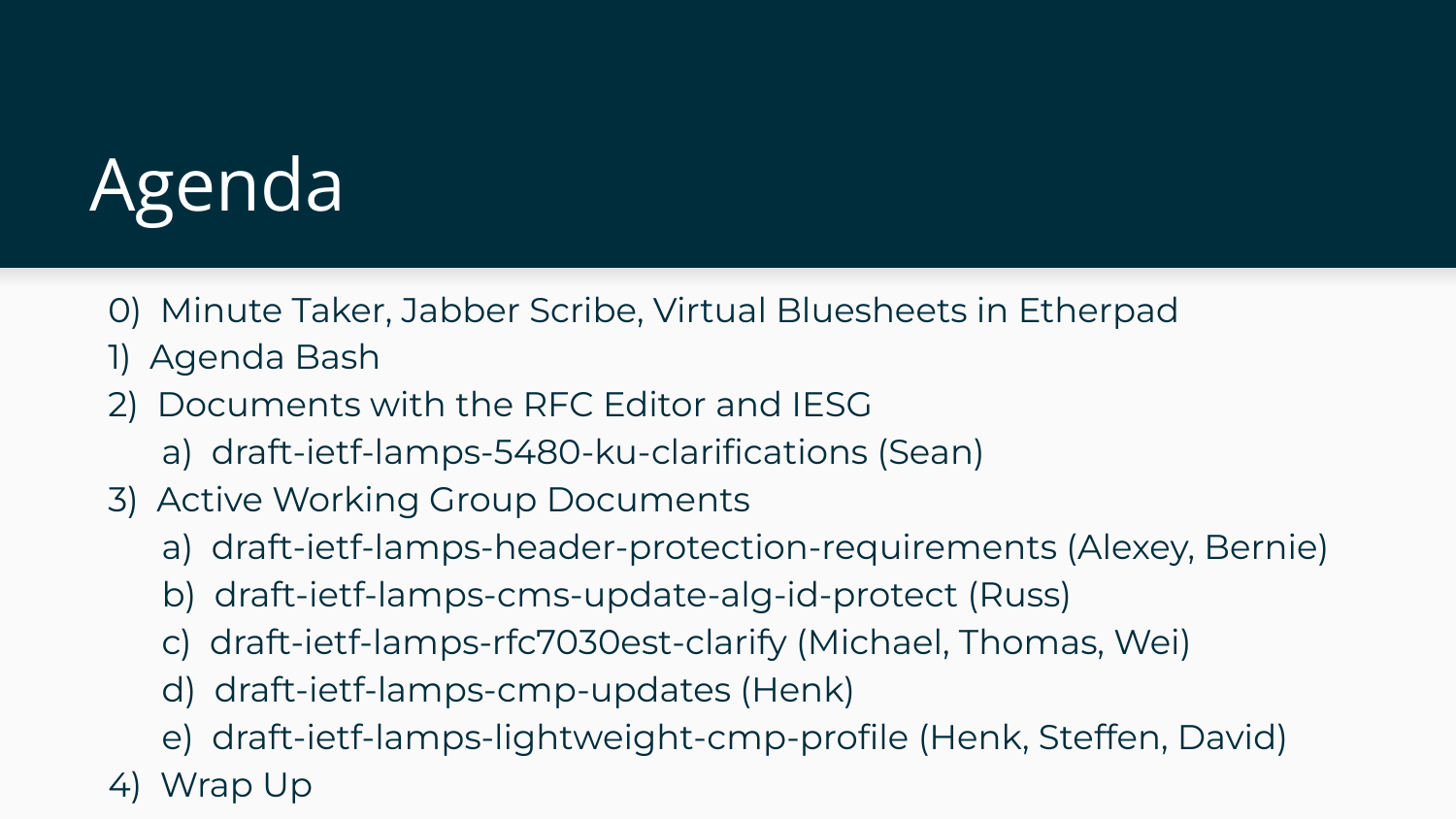

# Agenda
0)  Minute Taker, Jabber Scribe, Virtual Bluesheets in Etherpad
1)  Agenda Bash
2)  Documents with the RFC Editor and IESG
      a)  draft-ietf-lamps-5480-ku-clarifications (Sean)
3)  Active Working Group Documents
      a)  draft-ietf-lamps-header-protection-requirements (Alexey, Bernie)
      b)  draft-ietf-lamps-cms-update-alg-id-protect (Russ)
      c)  draft-ietf-lamps-rfc7030est-clarify (Michael, Thomas, Wei)
      d)  draft-ietf-lamps-cmp-updates (Henk)
      e)  draft-ietf-lamps-lightweight-cmp-profile (Henk, Steffen, David)
4)  Wrap Up